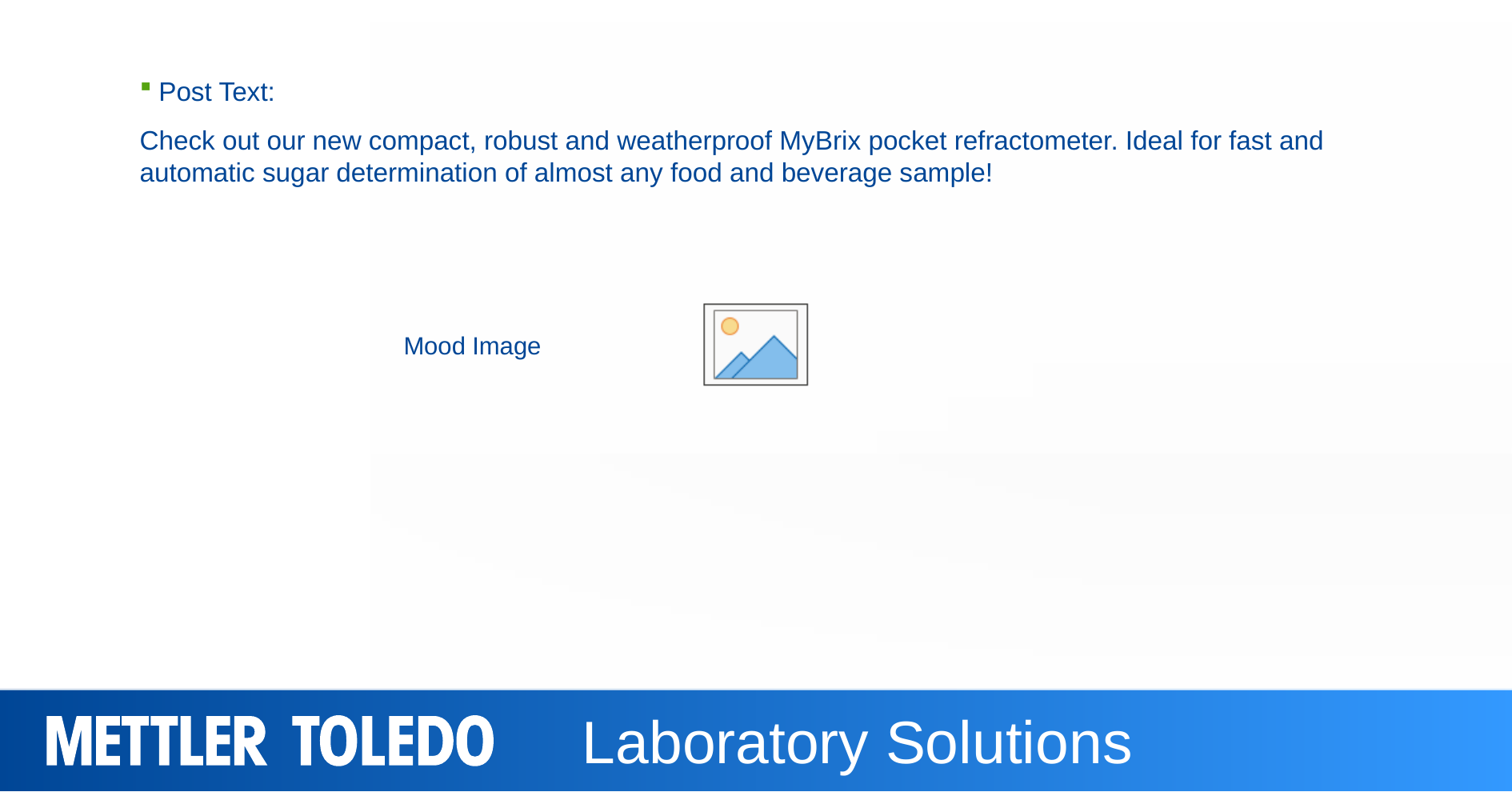

Post Text:
Check out our new compact, robust and weatherproof MyBrix pocket refractometer. Ideal for fast and automatic sugar determination of almost any food and beverage sample!
Laboratory Solutions